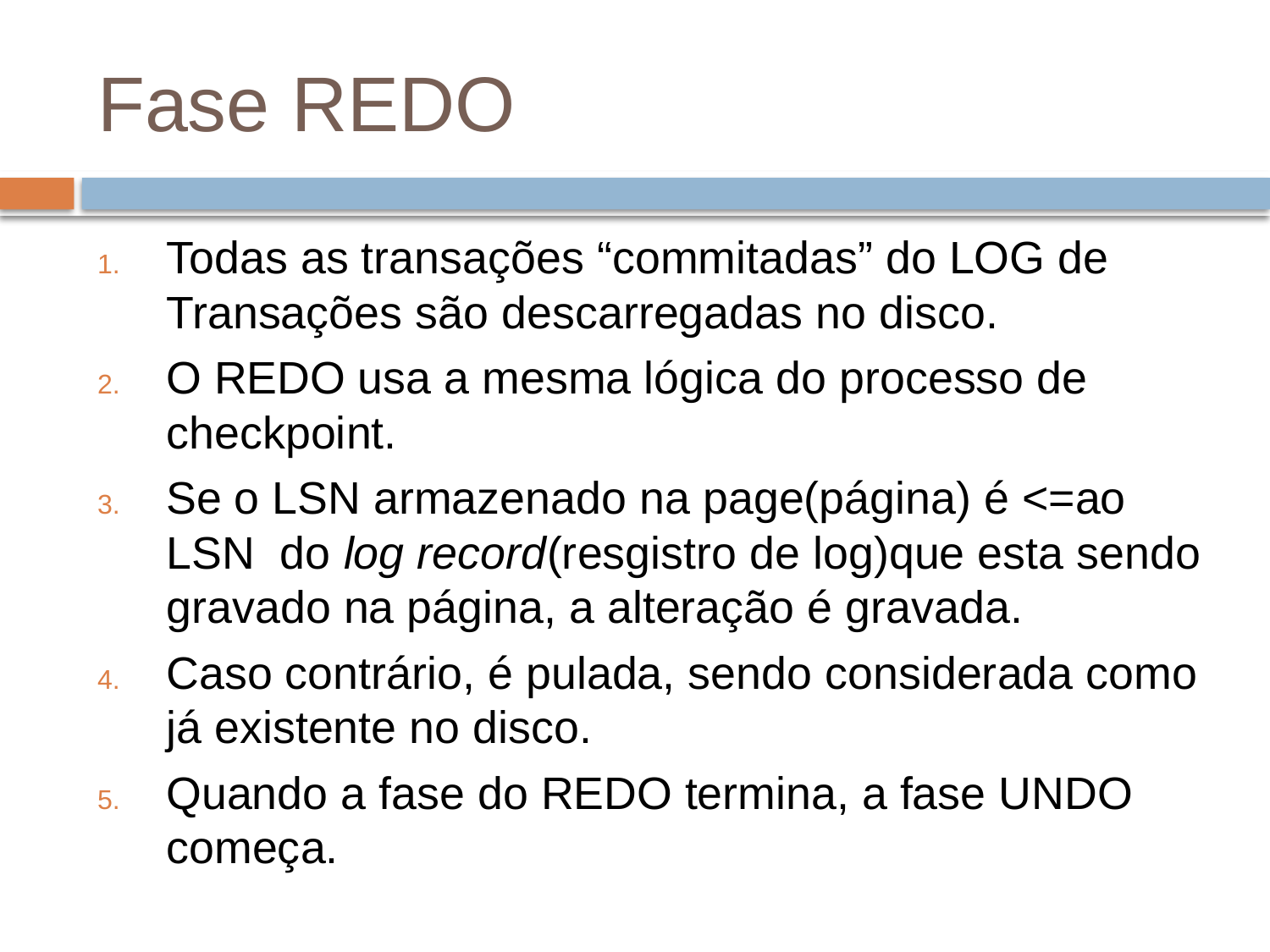

# Fase REDO
Todas as transações “commitadas” do LOG de Transações são descarregadas no disco.
O REDO usa a mesma lógica do processo de checkpoint.
Se o LSN armazenado na page(página) é <=ao LSN  do log record(resgistro de log)que esta sendo gravado na página, a alteração é gravada.
Caso contrário, é pulada, sendo considerada como já existente no disco.
Quando a fase do REDO termina, a fase UNDO começa.